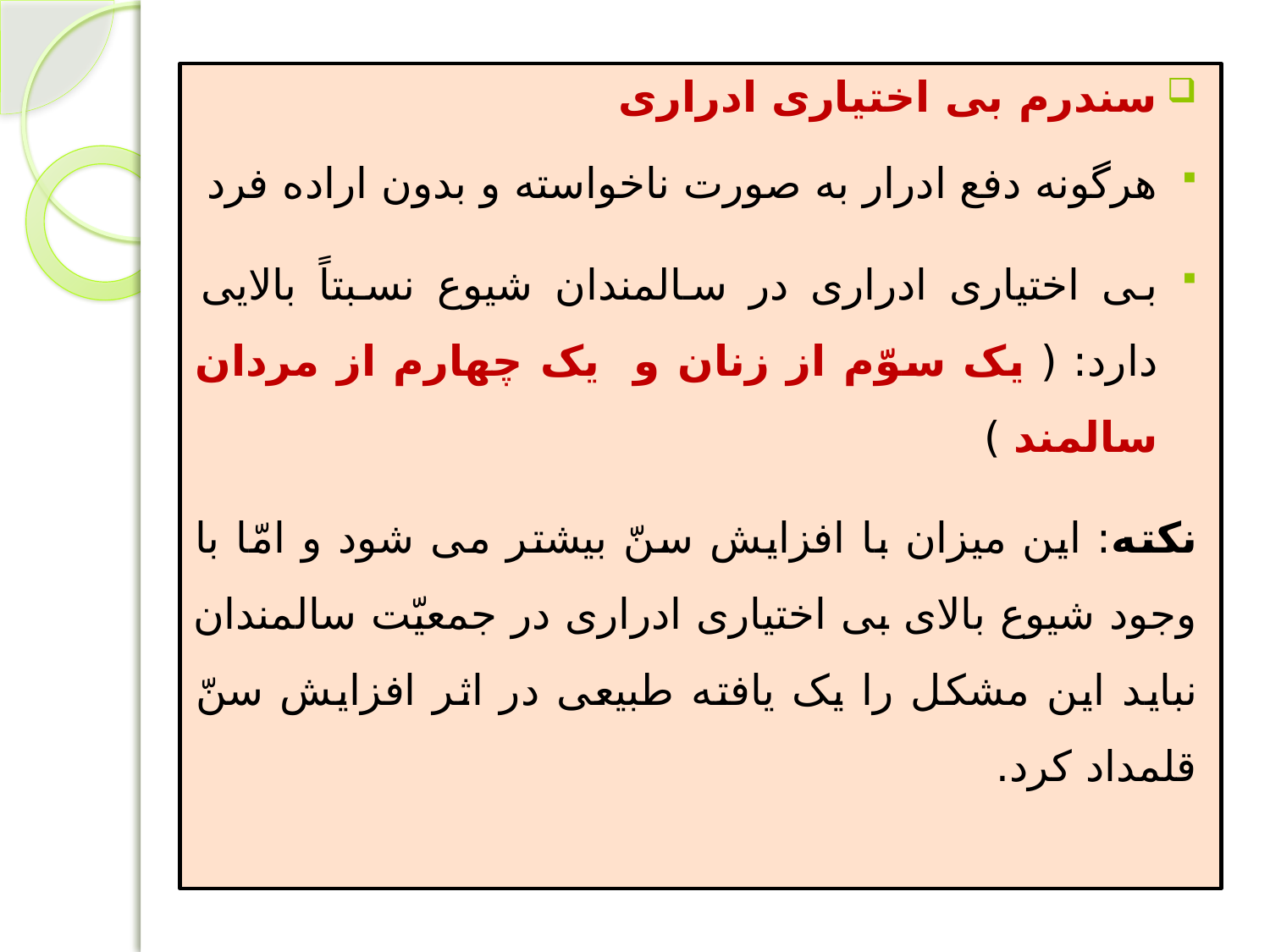

سندرم بی اختیاری ادراری
هرگونه دفع ادرار به صورت ناخواسته و بدون اراده فرد
بی اختیاری ادراری در سالمندان شیوع نسبتاً بالایی دارد: ( یک سوّم از زنان و  یک چهارم از مردان سالمند )
نکته: این میزان با افزایش سنّ بیشتر می شود و امّا با وجود شیوع بالای بی اختیاری ادراری در جمعیّت سالمندان نباید این مشکل را یک یافته طبیعی در اثر افزایش سنّ قلمداد کرد.